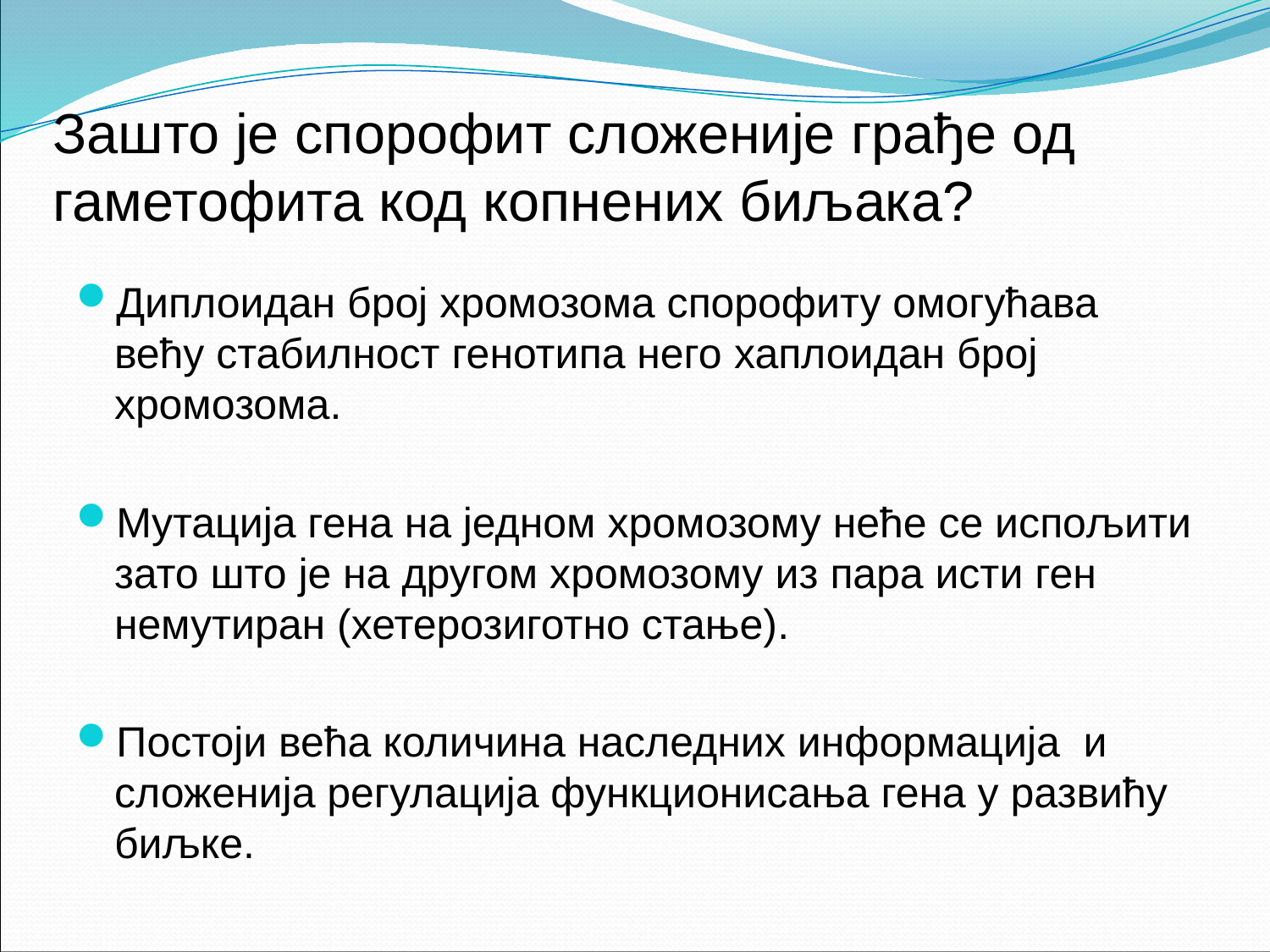

# Зашто је спорофит сложеније грађе од гаметофита код копнених биљака?
Диплоидан број хромозома спорофиту омогућава већу стабилност генотипа него хаплоидан број хромозома.

Мутација гена на једном хромозому неће се испољити зато што је на другом хромозому из пара исти ген немутиран (хетерозиготно стање).

Постоји већа количина наследних информација  и сложенија регулација функционисања гена у развићу биљке.